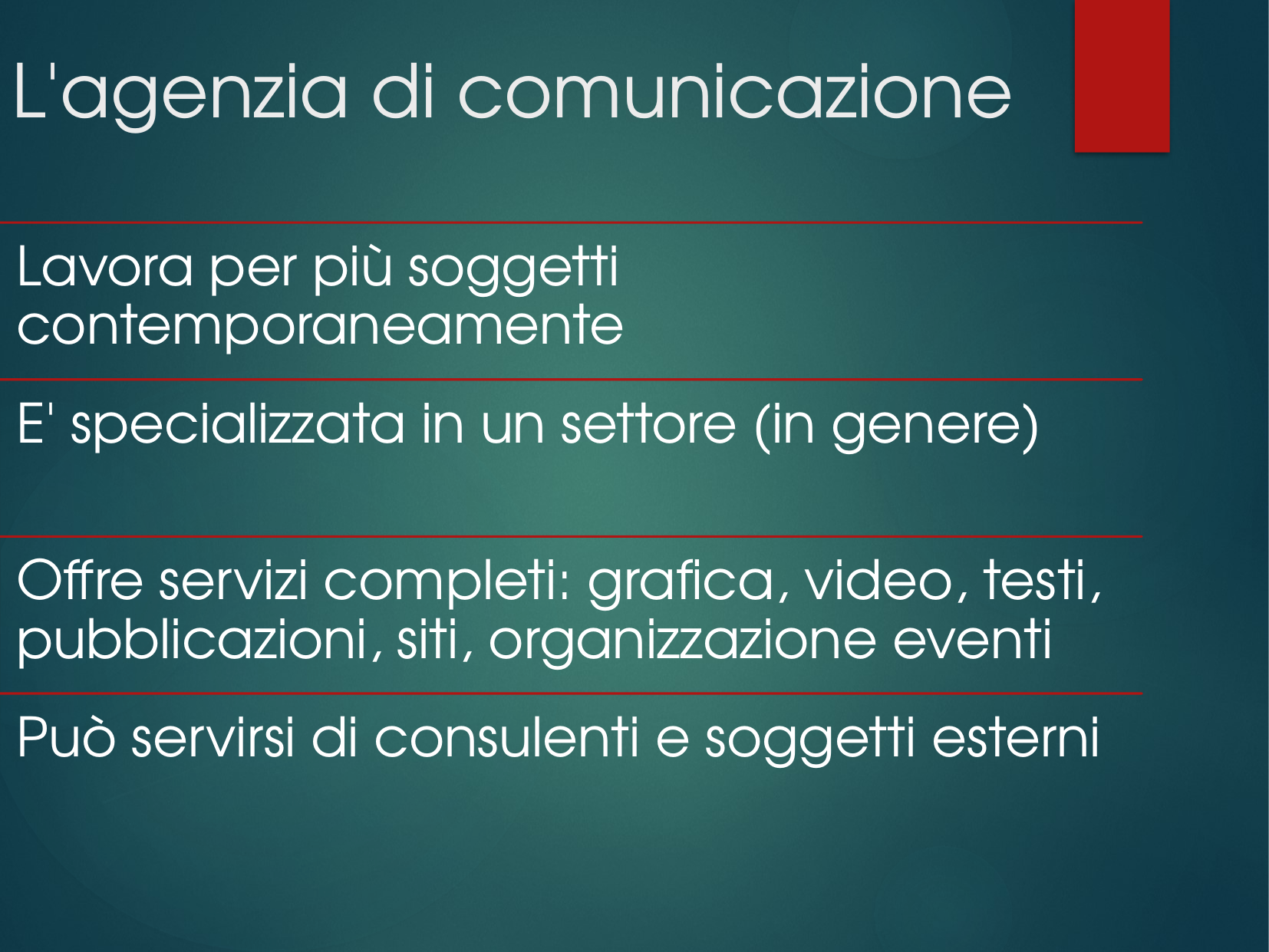

L'agenzia di comunicazione
Lavora per più soggetti contemporaneamente
E' specializzata in un settore (in genere)
Offre servizi completi: grafica, video, testi, pubblicazioni, siti, organizzazione eventi
Può servirsi di consulenti e soggetti esterni